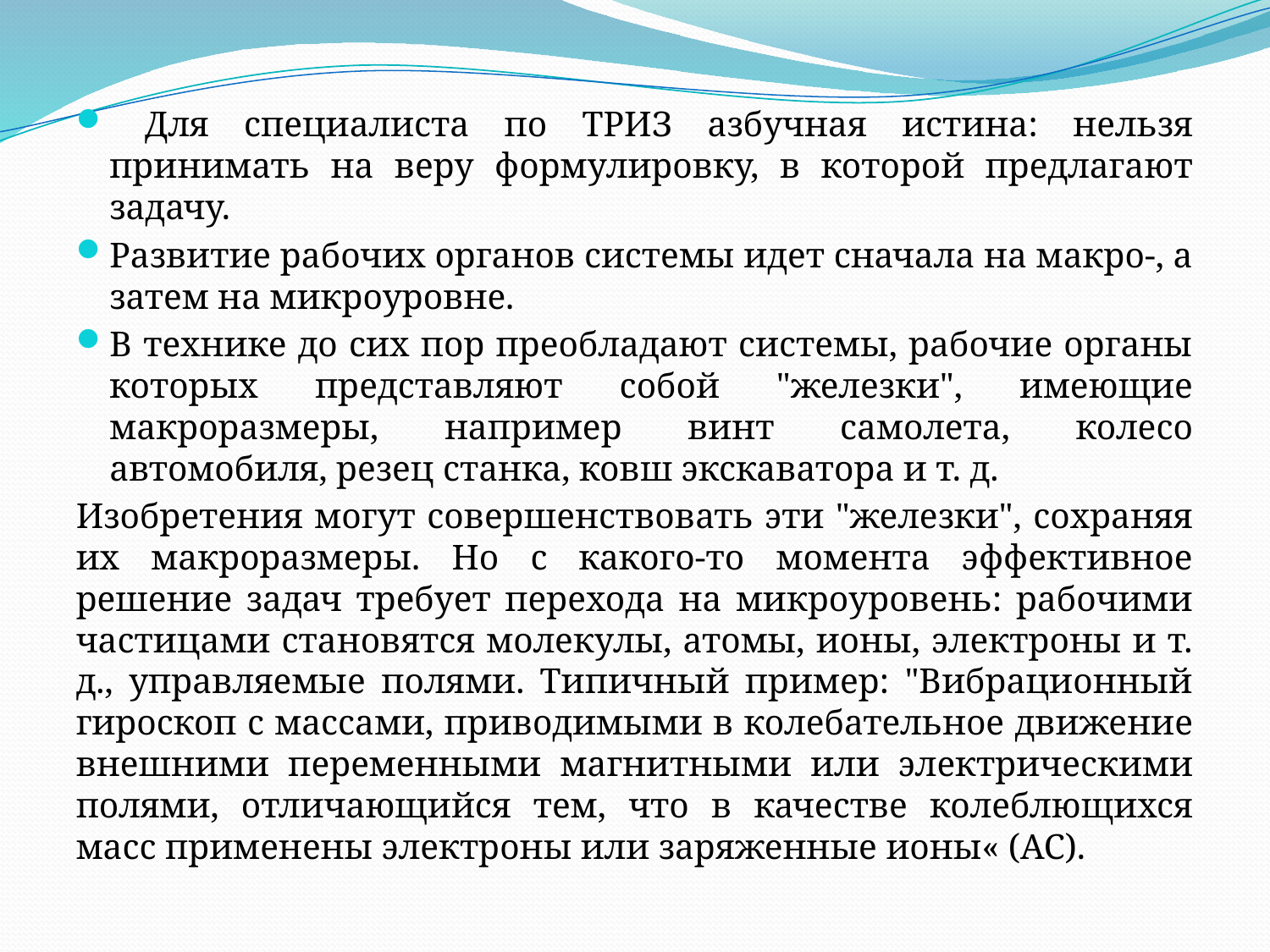

Для специалиста по ТРИЗ азбучная истина: нельзя принимать на веру формулировку, в которой предлагают задачу.
Развитие рабочих органов системы идет сначала на макро-, а затем на микроуровне.
В технике до сих пор преобладают системы, рабочие органы которых представляют собой "железки", имеющие макроразмеры, например винт самолета, колесо автомобиля, резец станка, ковш экскаватора и т. д.
Изобретения могут совершенствовать эти "железки", сохраняя их макроразмеры. Но с какого-то момента эффективное решение задач требует перехода на микроуровень: рабочими частицами становятся молекулы, атомы, ионы, электроны и т. д., управляемые полями. Типичный пример: "Вибрационный гироскоп с массами, приводимыми в колебательное движение внешними переменными магнитными или электрическими полями, отличающийся тем, что в качестве колеблющихся масс применены электроны или заряженные ионы« (АС).